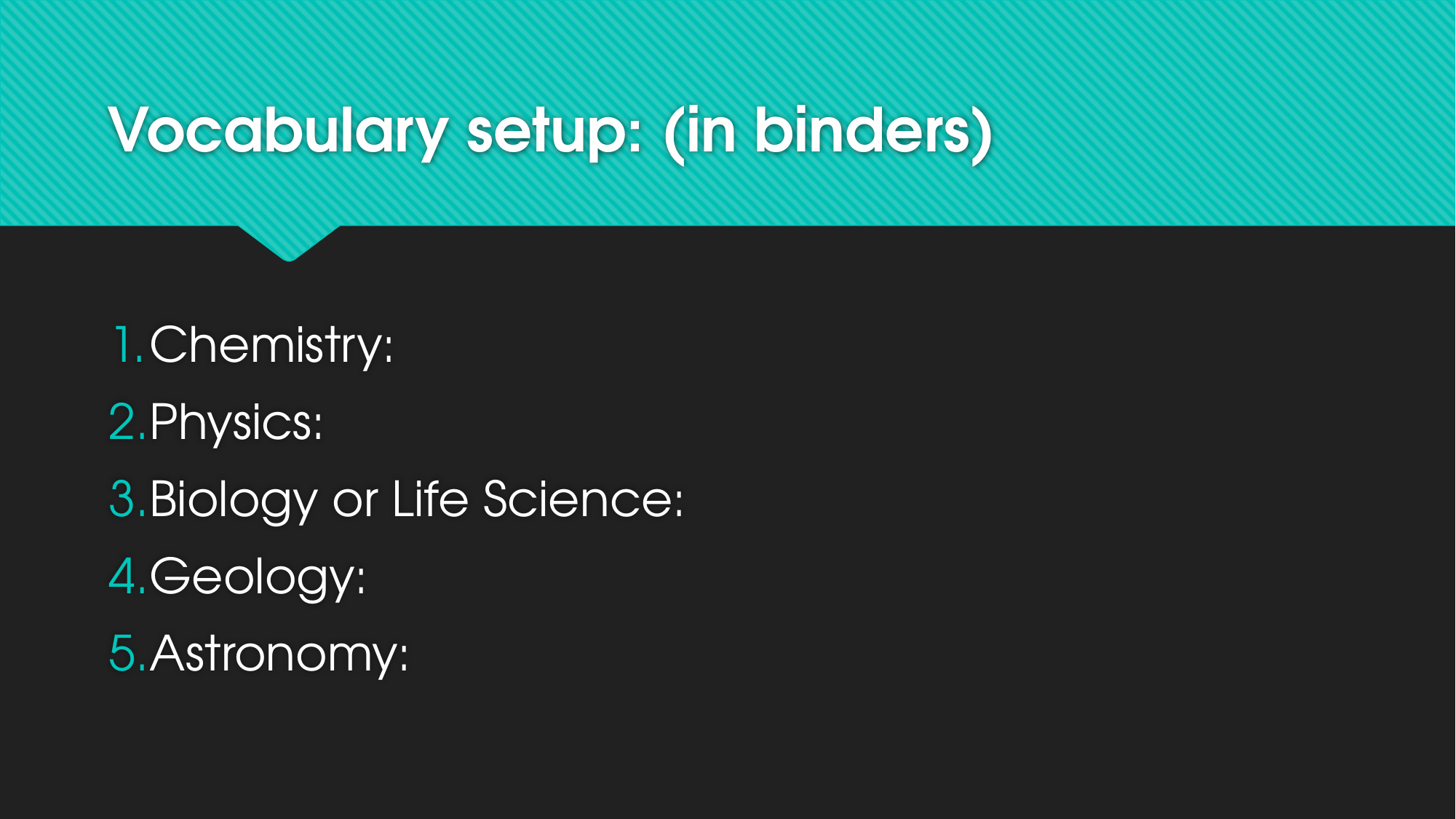

# Vocabulary setup: (in binders)
Chemistry:
Physics:
Biology or Life Science:
Geology:
Astronomy: